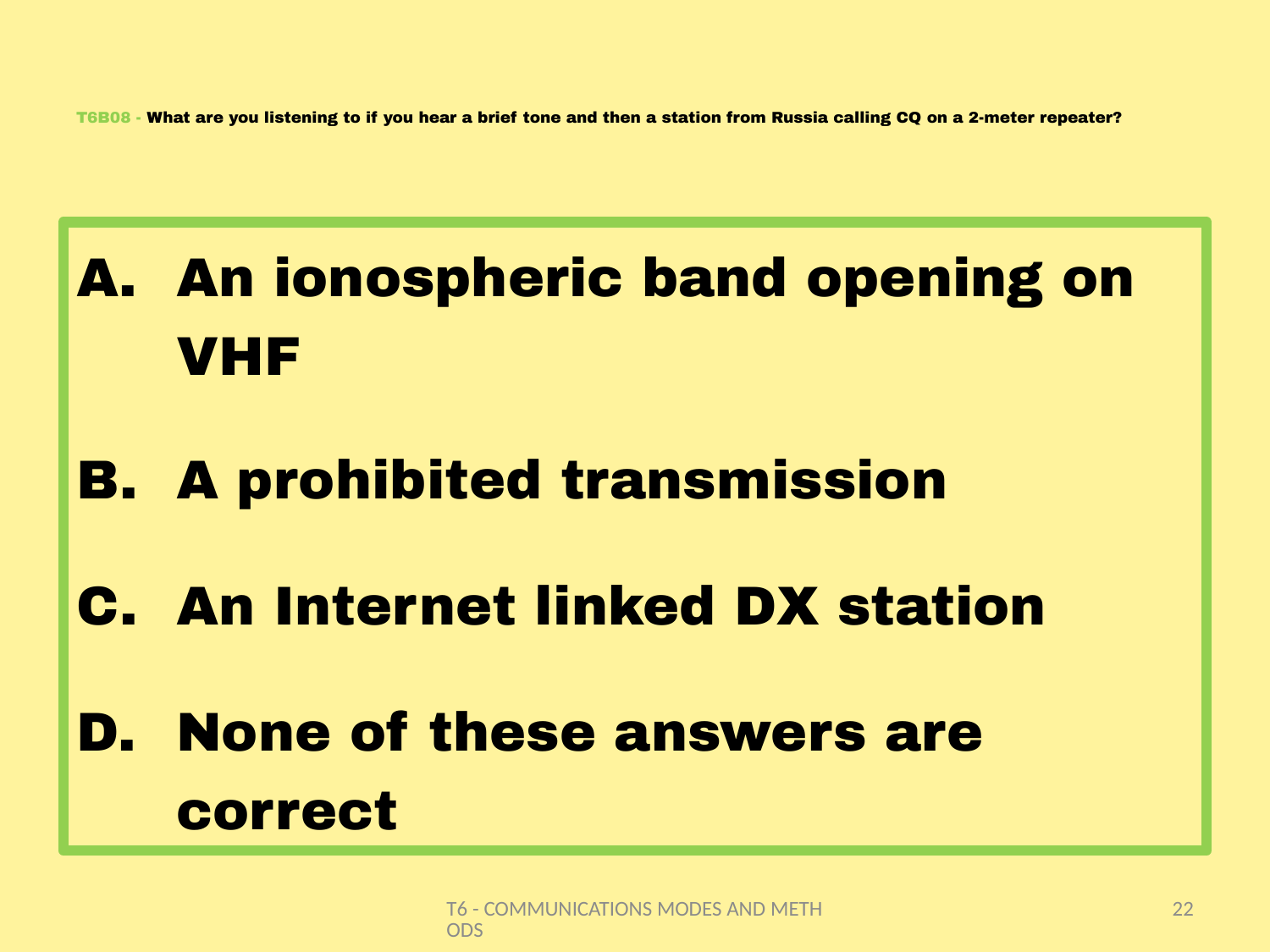

# T6B08 - What are you listening to if you hear a brief tone and then a station from Russia calling CQ on a 2-meter repeater?
An ionospheric band opening on VHF

A prohibited transmission

An Internet linked DX station

None of these answers are correct
T6 - COMMUNICATIONS MODES AND METHODS
22